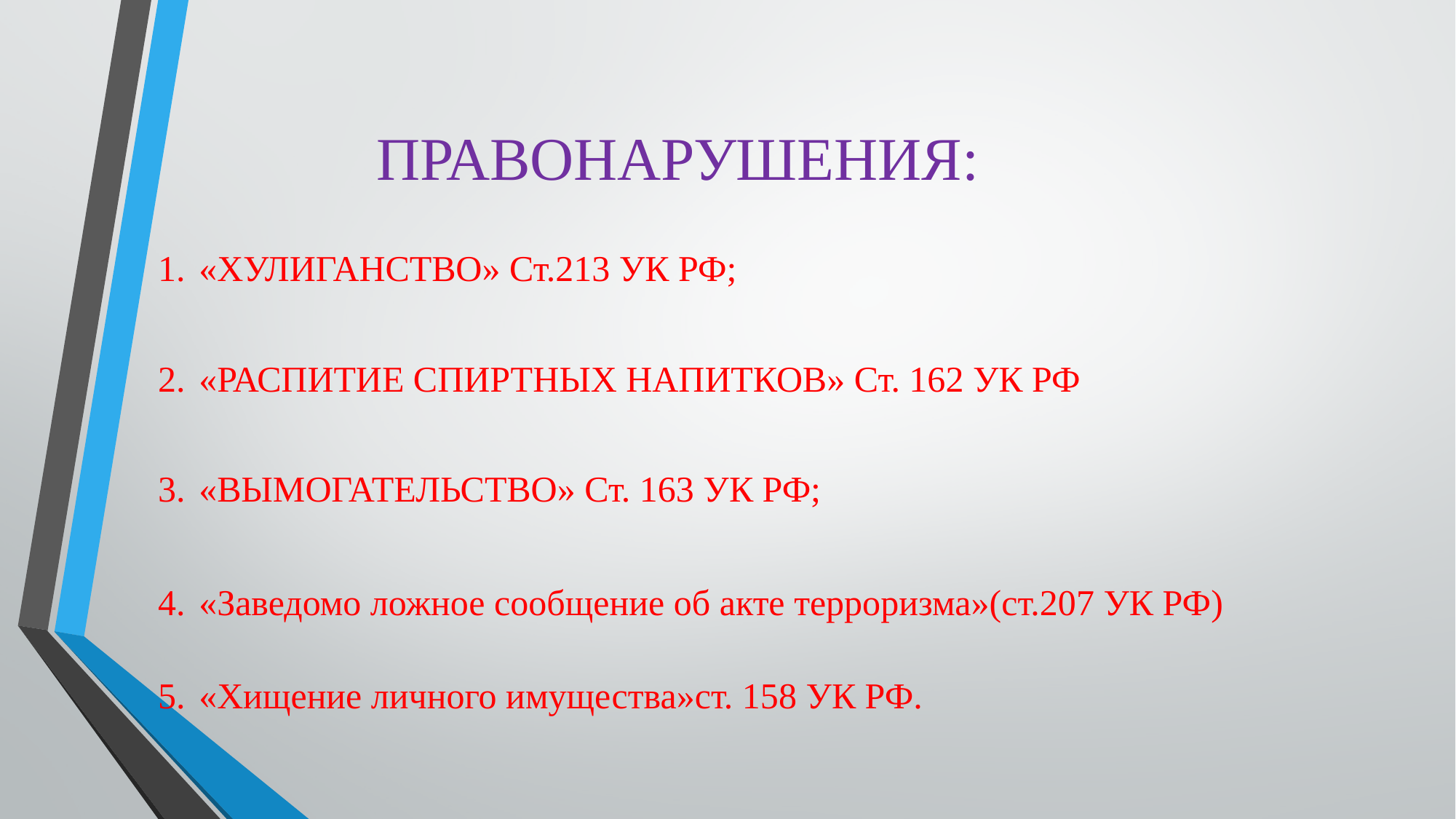

ПРАВОНАРУШЕНИЯ:
«ХУЛИГАНСТВО» Ст.213 УК РФ;

«РАСПИТИЕ СПИРТНЫХ НАПИТКОВ» Ст. 162 УК РФ

«ВЫМОГАТЕЛЬСТВО» Ст. 163 УК РФ;

«Заведомо ложное сообщение об акте терроризма»(ст.207 УК РФ)

«Хищение личного имущества»ст. 158 УК РФ.